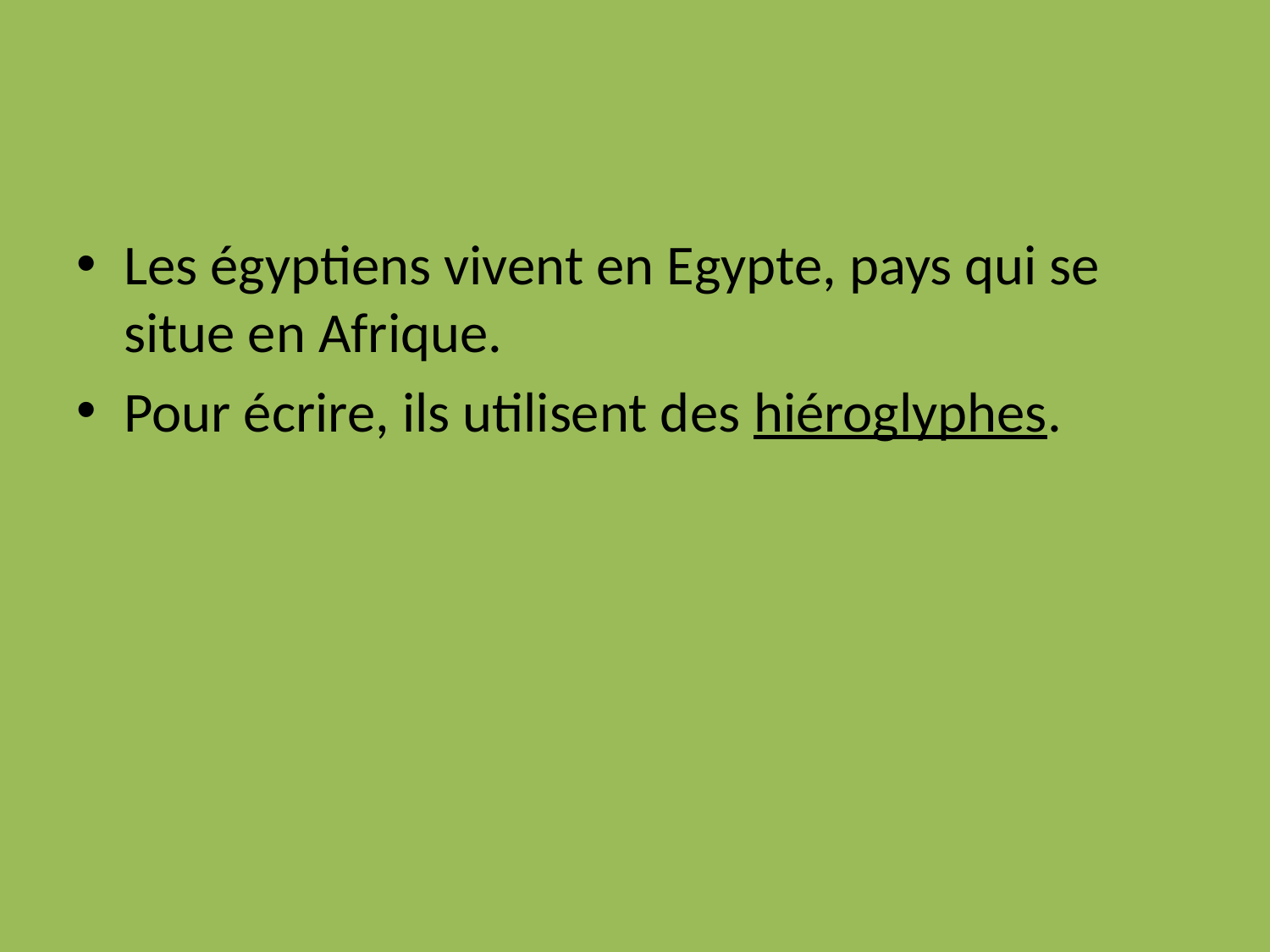

#
Les égyptiens vivent en Egypte, pays qui se situe en Afrique.
Pour écrire, ils utilisent des hiéroglyphes.